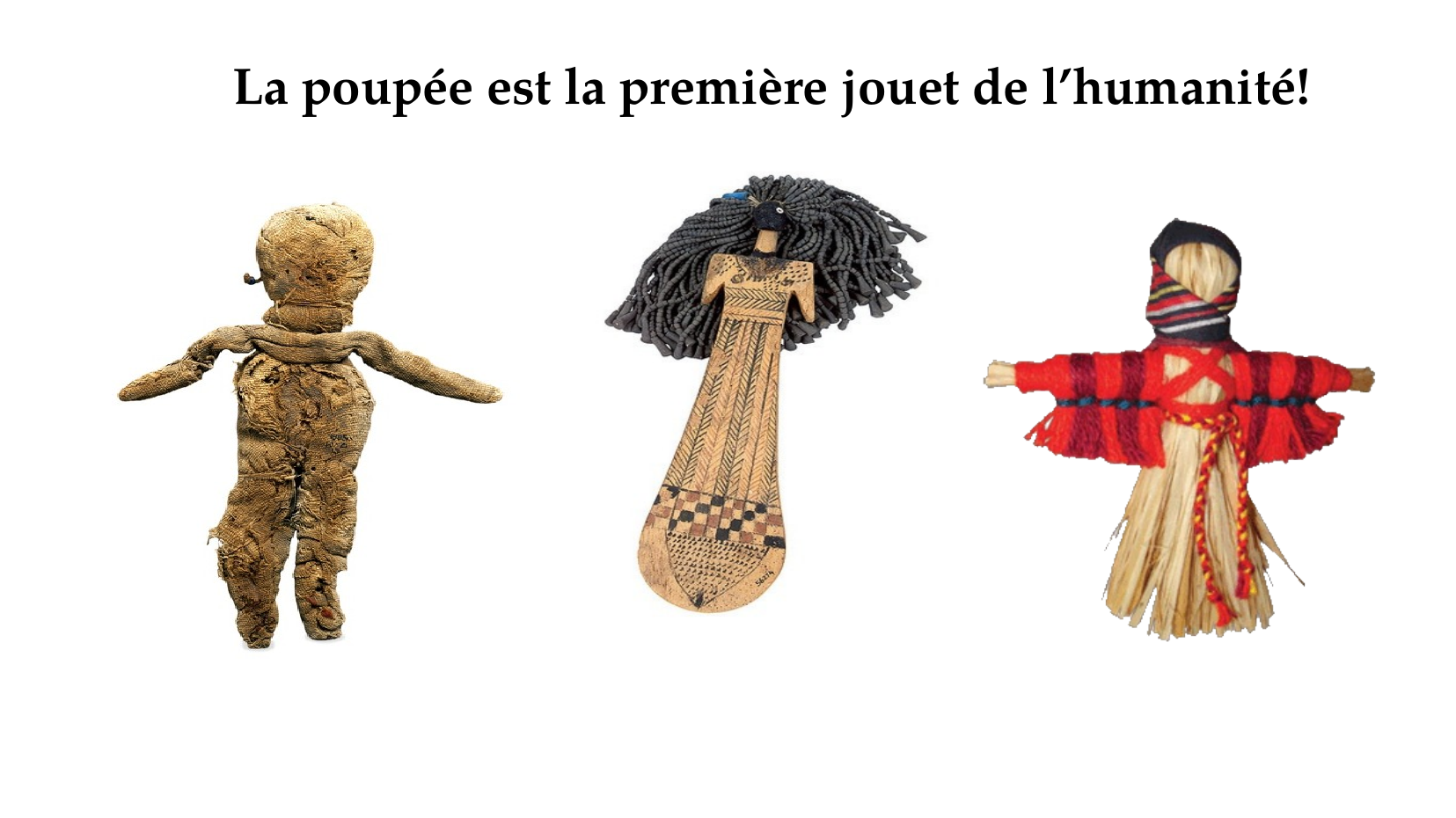

# La poupée est la première jouet de l’humanité!